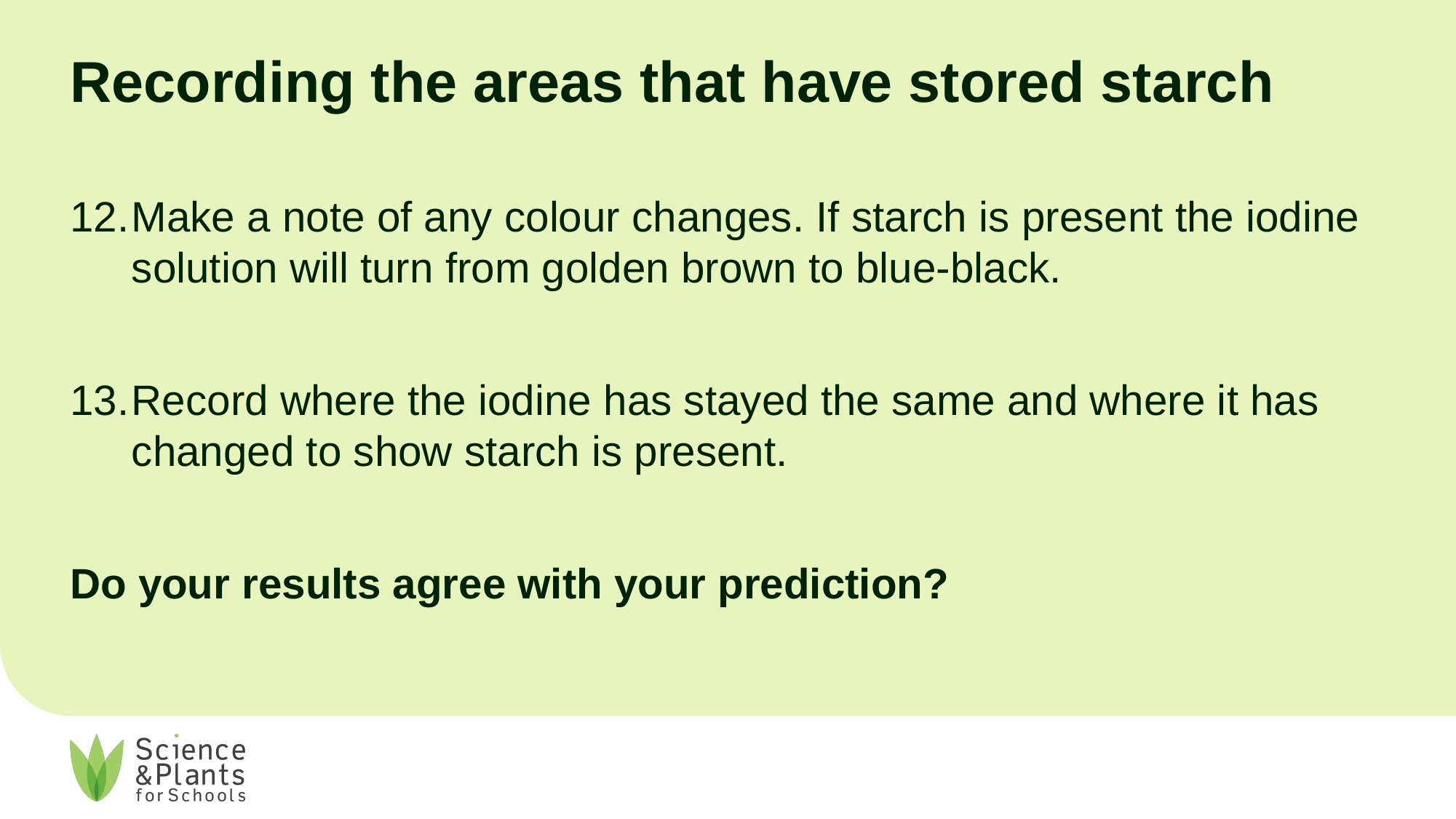

# Recording the areas that have stored starch
Make a note of any colour changes. If starch is present the iodine solution will turn from golden brown to blue-black.

Record where the iodine has stayed the same and where it has changed to show starch is present.

Do your results agree with your prediction?